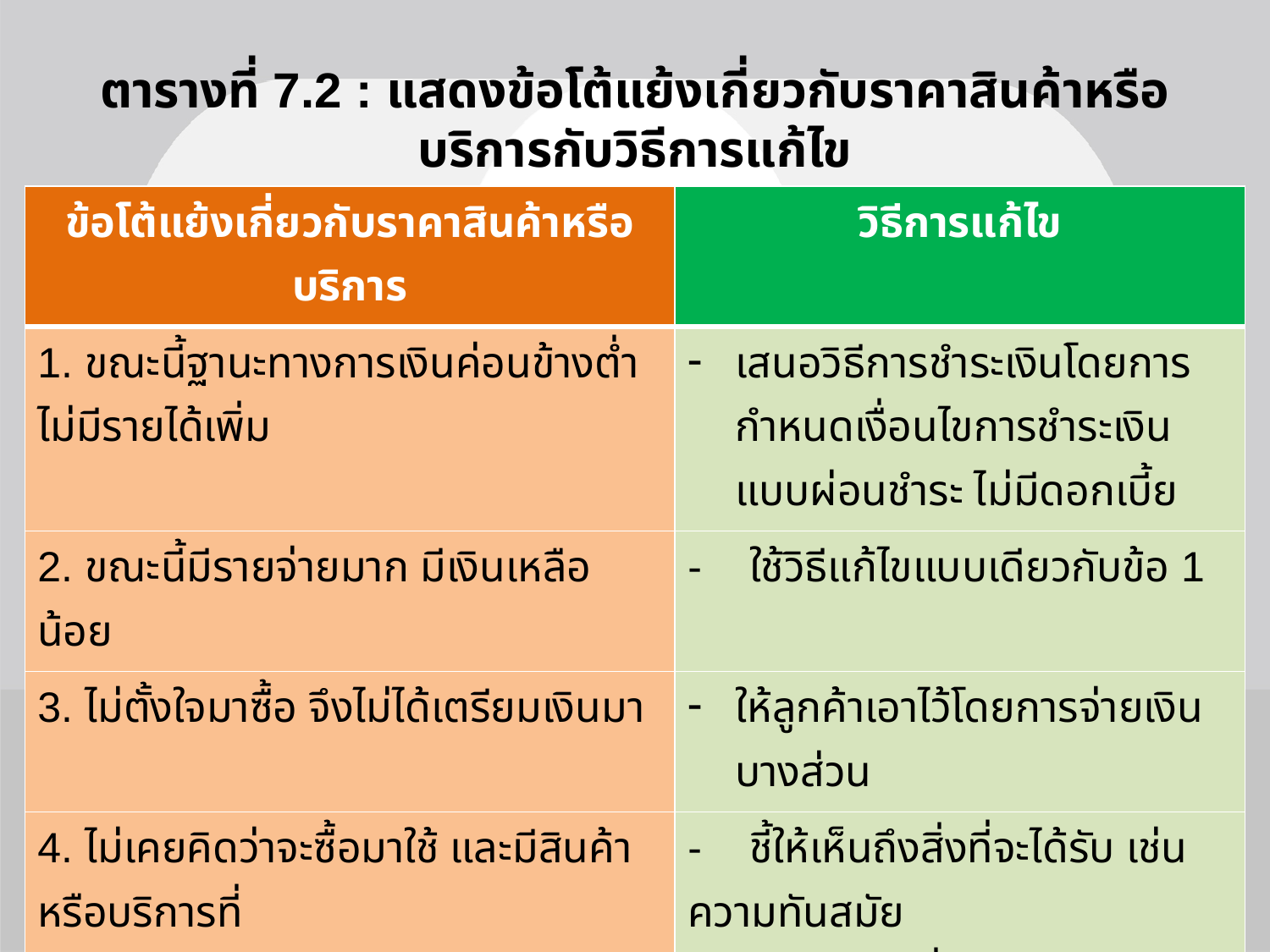

# ตารางที่ 7.2 : แสดงข้อโต้แย้งเกี่ยวกับราคาสินค้าหรือบริการกับวิธีการแก้ไข
| ข้อโต้แย้งเกี่ยวกับราคาสินค้าหรือบริการ | วิธีการแก้ไข |
| --- | --- |
| 1. ขณะนี้ฐานะทางการเงินค่อนข้างต่ำ ไม่มีรายได้เพิ่ม | เสนอวิธีการชำระเงินโดยการกำหนดเงื่อนไขการชำระเงินแบบผ่อนชำระ ไม่มีดอกเบี้ย |
| 2. ขณะนี้มีรายจ่ายมาก มีเงินเหลือน้อย | - ใช้วิธีแก้ไขแบบเดียวกับข้อ 1 |
| 3. ไม่ตั้งใจมาซื้อ จึงไม่ได้เตรียมเงินมา | ให้ลูกค้าเอาไว้โดยการจ่ายเงินบางส่วน |
| 4. ไม่เคยคิดว่าจะซื้อมาใช้ และมีสินค้าหรือบริการที่ ใช้เป็นประจำอยู่แล้ว | - ชี้ให้เห็นถึงสิ่งที่จะได้รับ เช่น ความทันสมัย และความมีชื่อเสียง เสนอให้ทดลองสินค้า หรือบริการใหม่ เสนอบริการพิเศษ เช่น การขนส่ง รับประกันคุณภาพ ซ่อมแซมฟรี ต้องพยายามเน้นถึงประโยชน์ที่จะได้รับ |
|  |  |